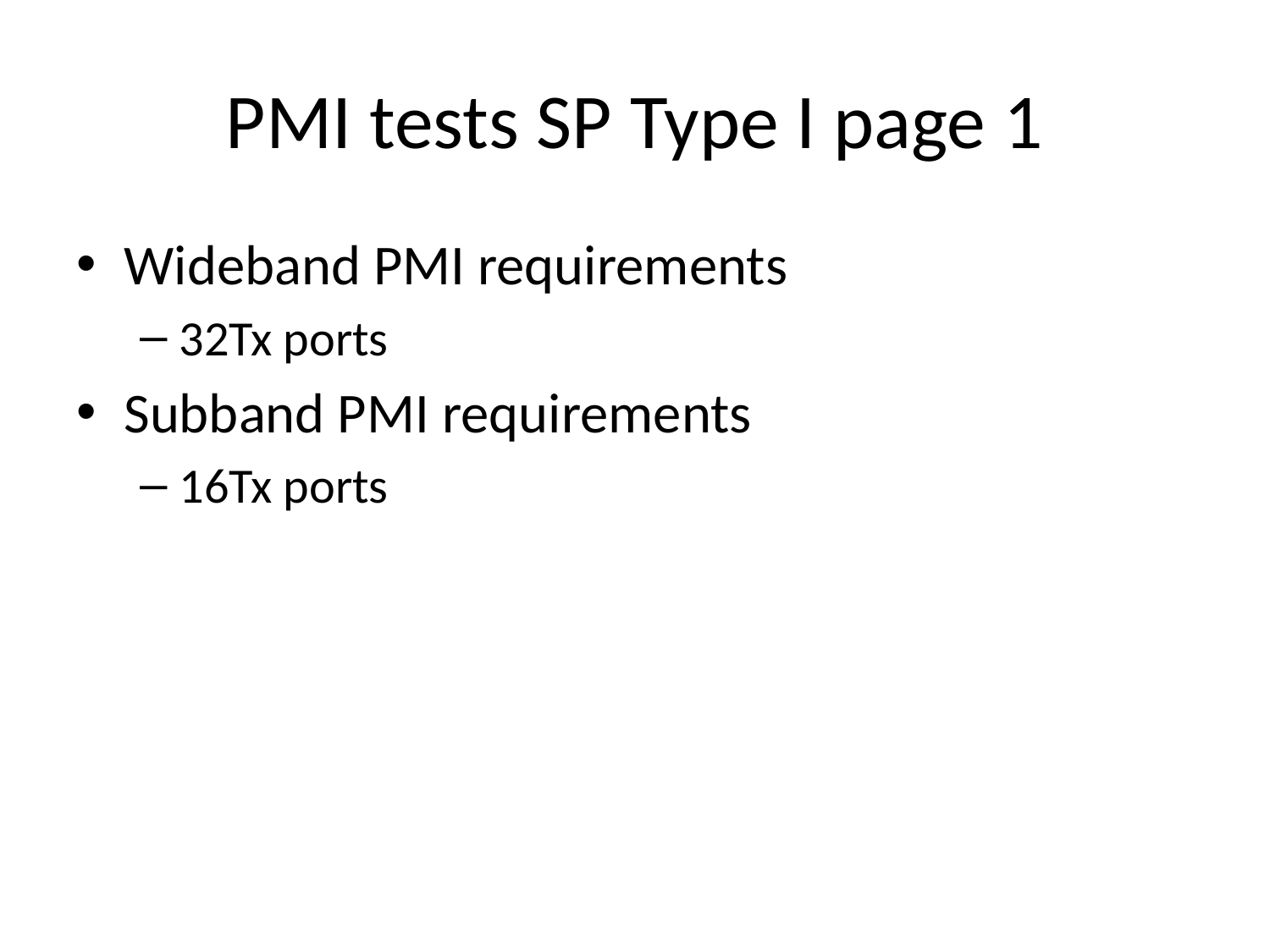

# PMI tests SP Type I page 1
Wideband PMI requirements
32Tx ports
Subband PMI requirements
16Tx ports